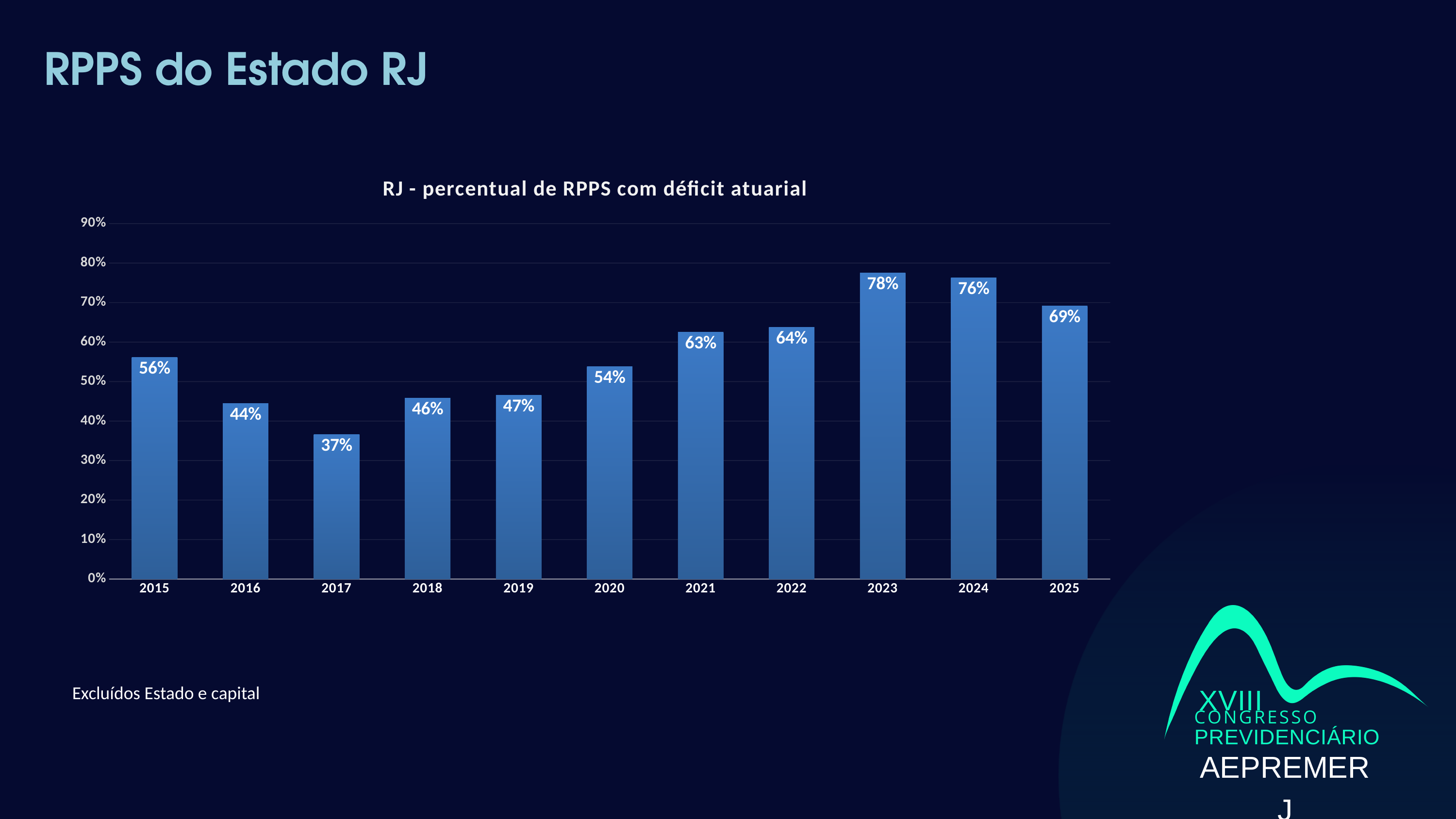

# RPPS do Estado RJ

### Chart:  RJ - percentual de RPPS com déficit atuarial

| Category |  % com défciit atuarial  |
|---|---|
| 2015 | 0.5616438356164384 |
| 2016 | 0.4444444444444444 |
| 2017 | 0.36619718309859156 |
| 2018 | 0.4583333333333333 |
| 2019 | 0.4657534246575342 |
| 2020 | 0.5375 |
| 2021 | 0.625 |
| 2022 | 0.6375 |
| 2023 | 0.775 |
| 2024 | 0.7625 |
| 2025 | 0.6911764705882353 |

XVIII
CONGRESSO
PREVIDENCIÁRIO
AEPREMERJ

Excluídos Estado e capital